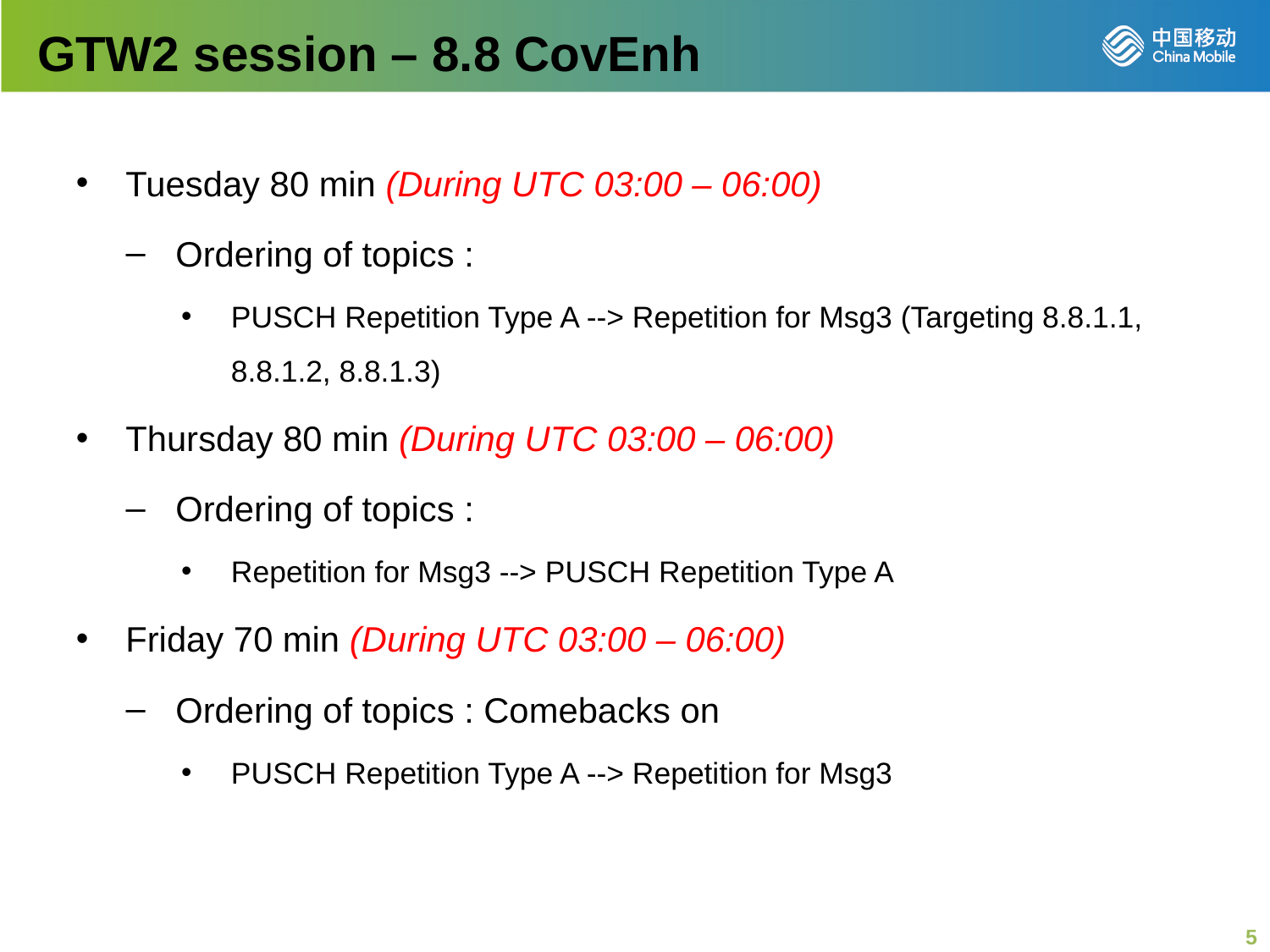

GTW2 session – 8.8 CovEnh
Tuesday 80 min (During UTC 03:00 – 06:00)
Ordering of topics :
PUSCH Repetition Type A --> Repetition for Msg3 (Targeting 8.8.1.1, 8.8.1.2, 8.8.1.3)
Thursday 80 min (During UTC 03:00 – 06:00)
Ordering of topics :
Repetition for Msg3 --> PUSCH Repetition Type A
Friday 70 min (During UTC 03:00 – 06:00)
Ordering of topics : Comebacks on
PUSCH Repetition Type A --> Repetition for Msg3